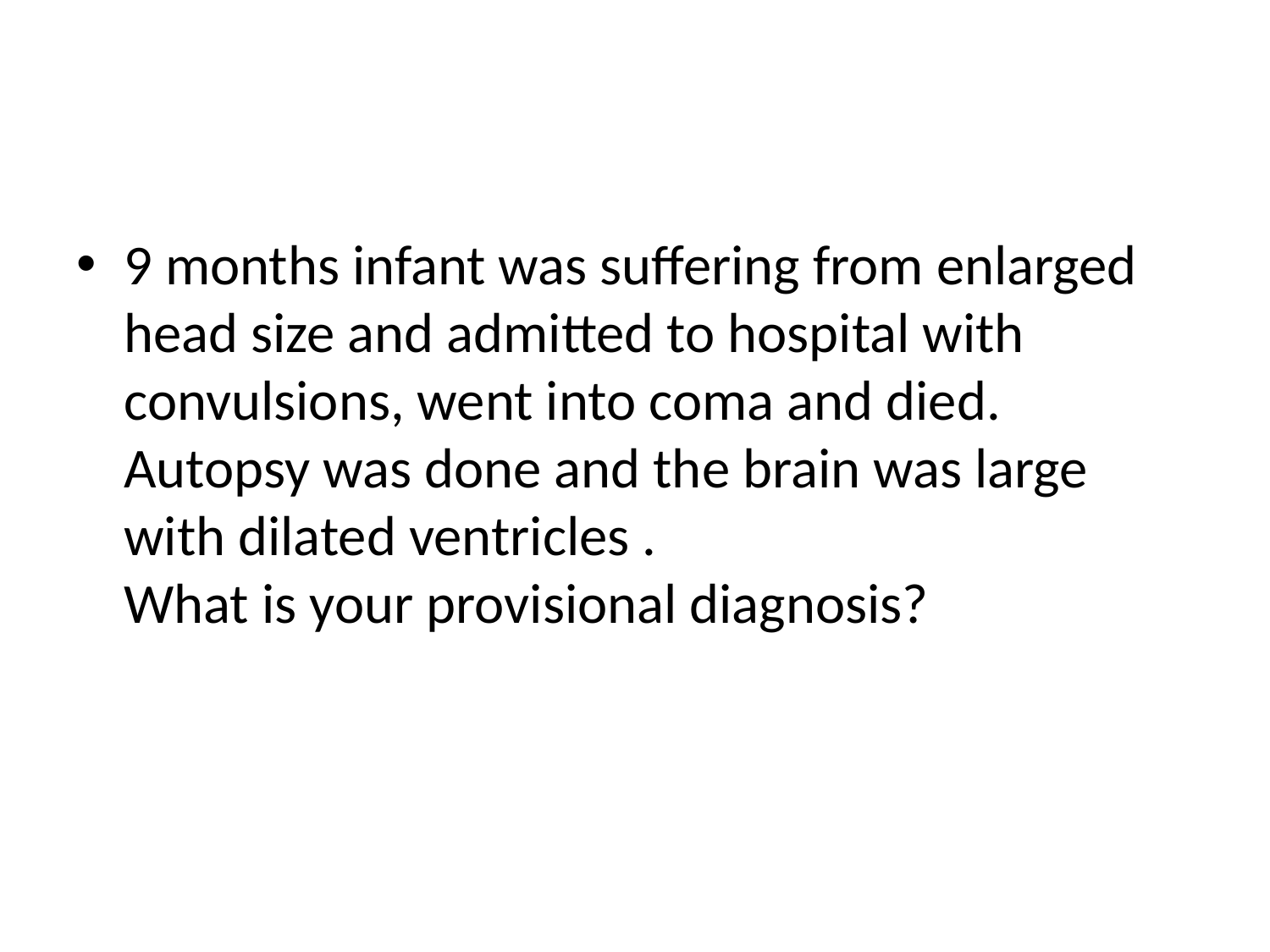

#
9 months infant was suffering from enlarged head size and admitted to hospital with convulsions, went into coma and died. Autopsy was done and the brain was large  with dilated ventricles .                                           What is your provisional diagnosis?